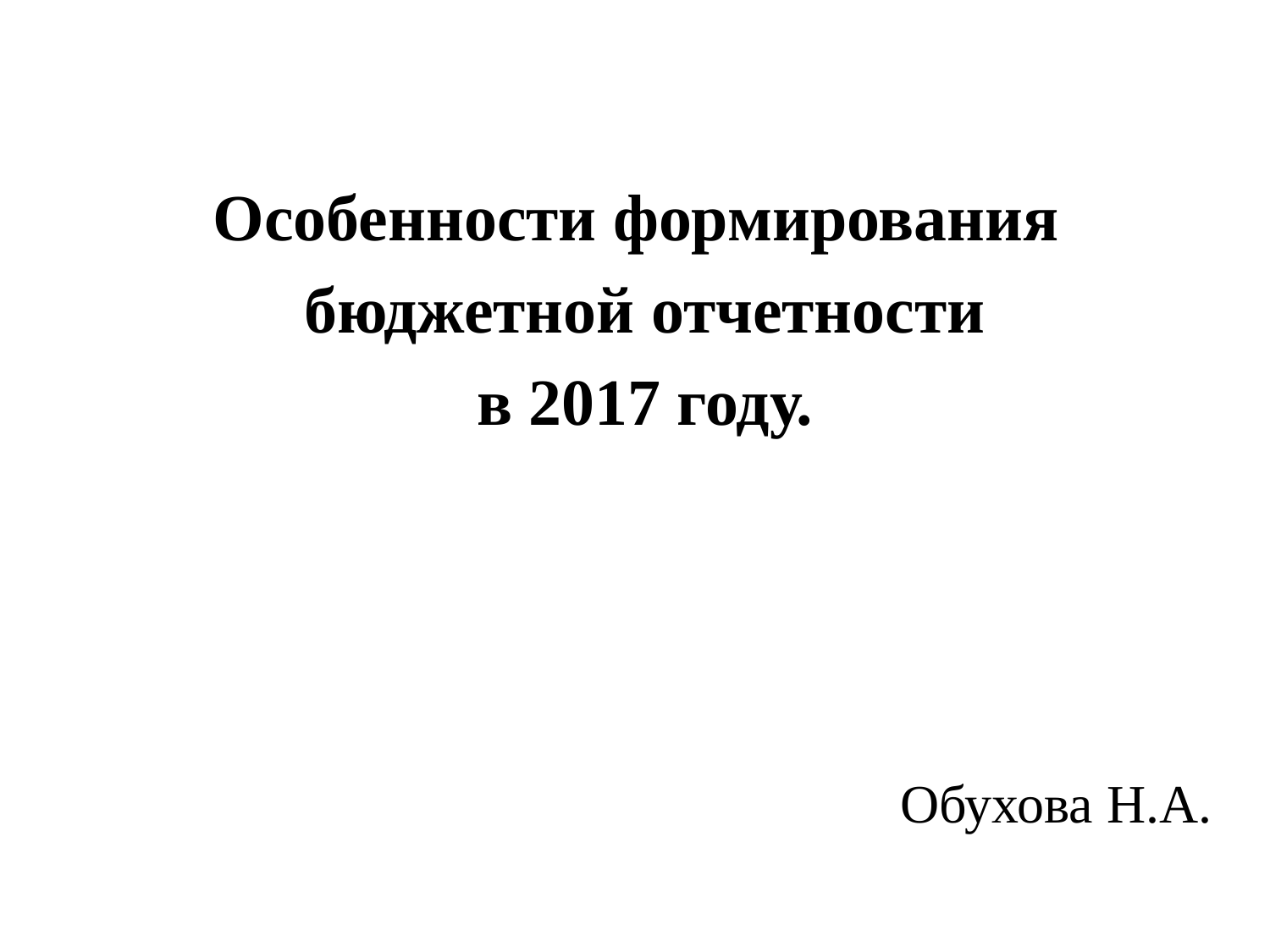

Особенности формирования
бюджетной отчетности
в 2017 году.

Обухова Н.А.